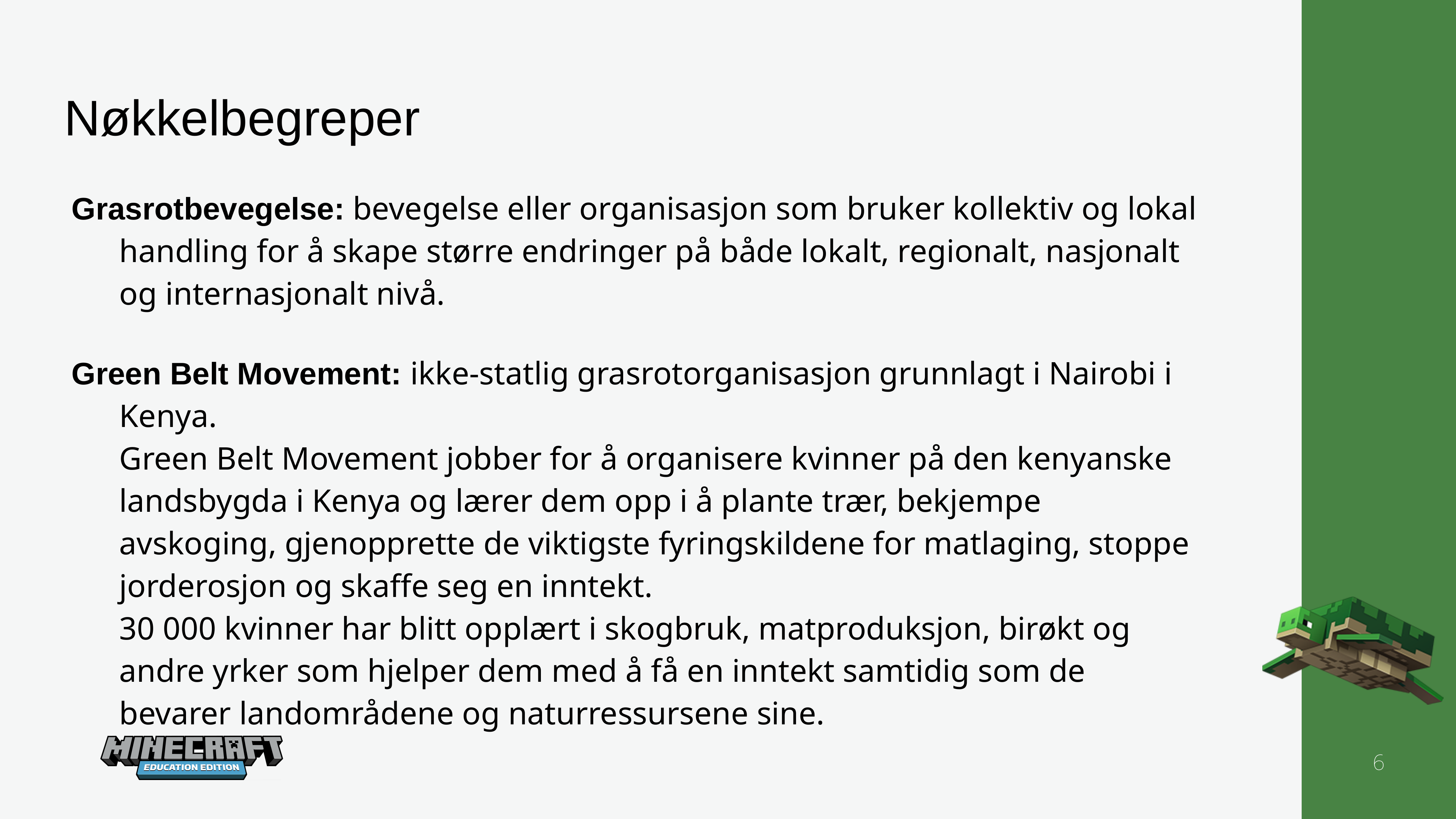

Nøkkelbegreper
Grasrotbevegelse: bevegelse eller organisasjon som bruker kollektiv og lokal handling for å skape større endringer på både lokalt, regionalt, nasjonalt og internasjonalt nivå.
Green Belt Movement: ikke-statlig grasrotorganisasjon grunnlagt i Nairobi i Kenya.
Green Belt Movement jobber for å organisere kvinner på den kenyanske landsbygda i Kenya og lærer dem opp i å plante trær, bekjempe avskoging, gjenopprette de viktigste fyringskildene for matlaging, stoppe jorderosjon og skaffe seg en inntekt.
30 000 kvinner har blitt opplært i skogbruk, matproduksjon, birøkt og andre yrker som hjelper dem med å få en inntekt samtidig som de bevarer landområdene og naturressursene sine.
6